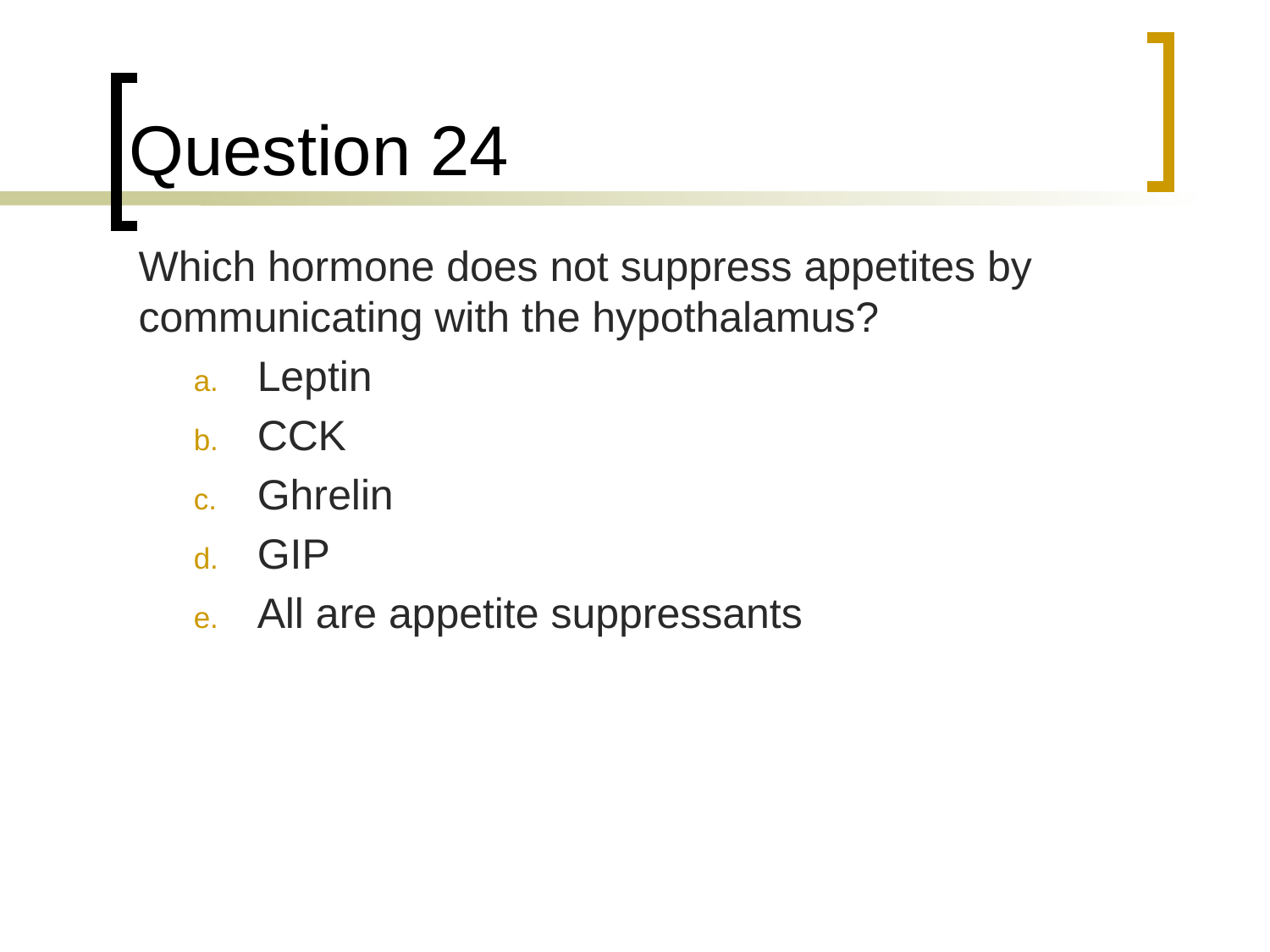

# Question 24
	Which hormone does not suppress appetites by communicating with the hypothalamus?
Leptin
CCK
Ghrelin
GIP
All are appetite suppressants